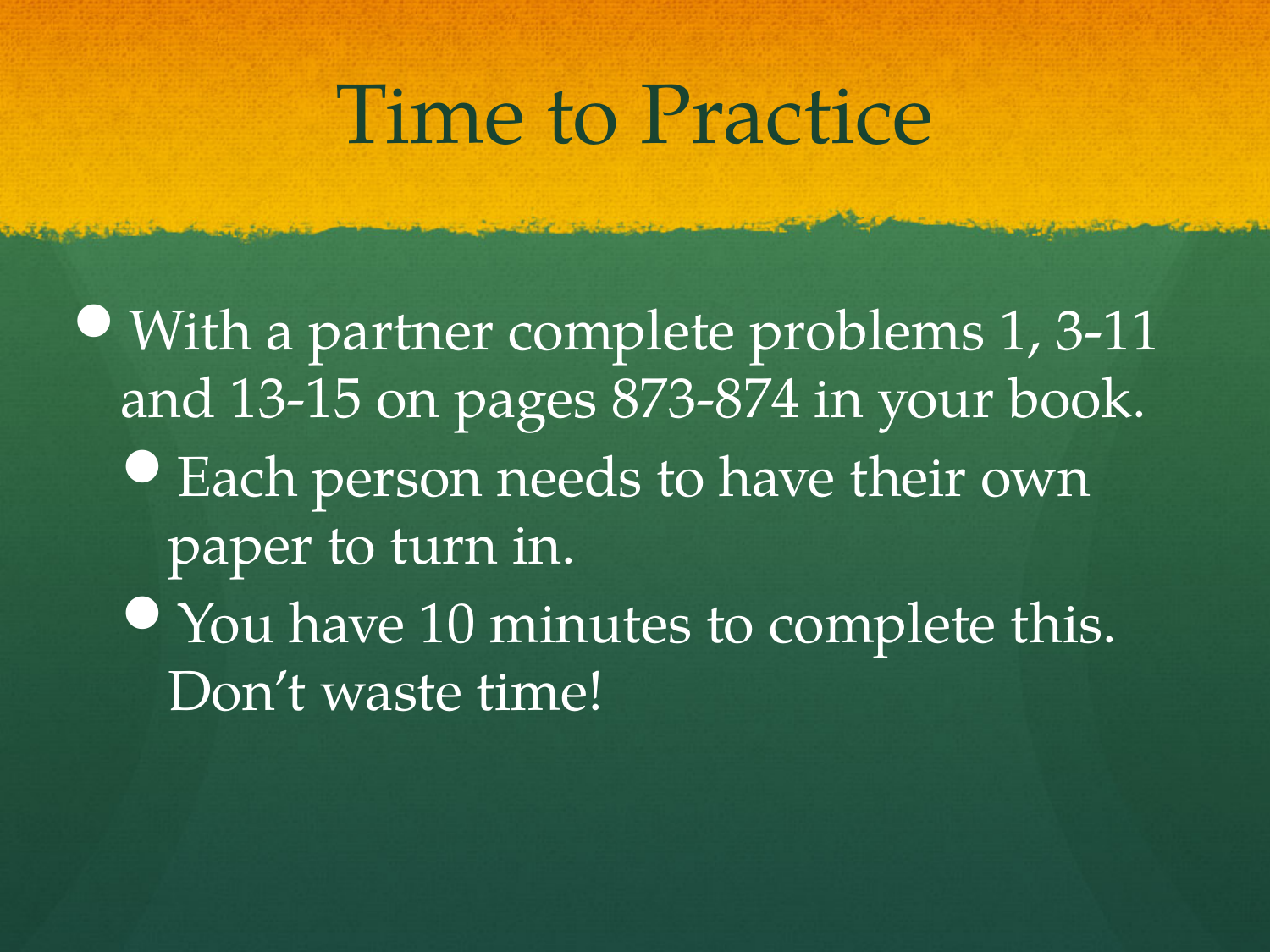

# Time to Practice
With a partner complete problems 1, 3-11 and 13-15 on pages 873-874 in your book.
Each person needs to have their own paper to turn in.
You have 10 minutes to complete this. Don’t waste time!